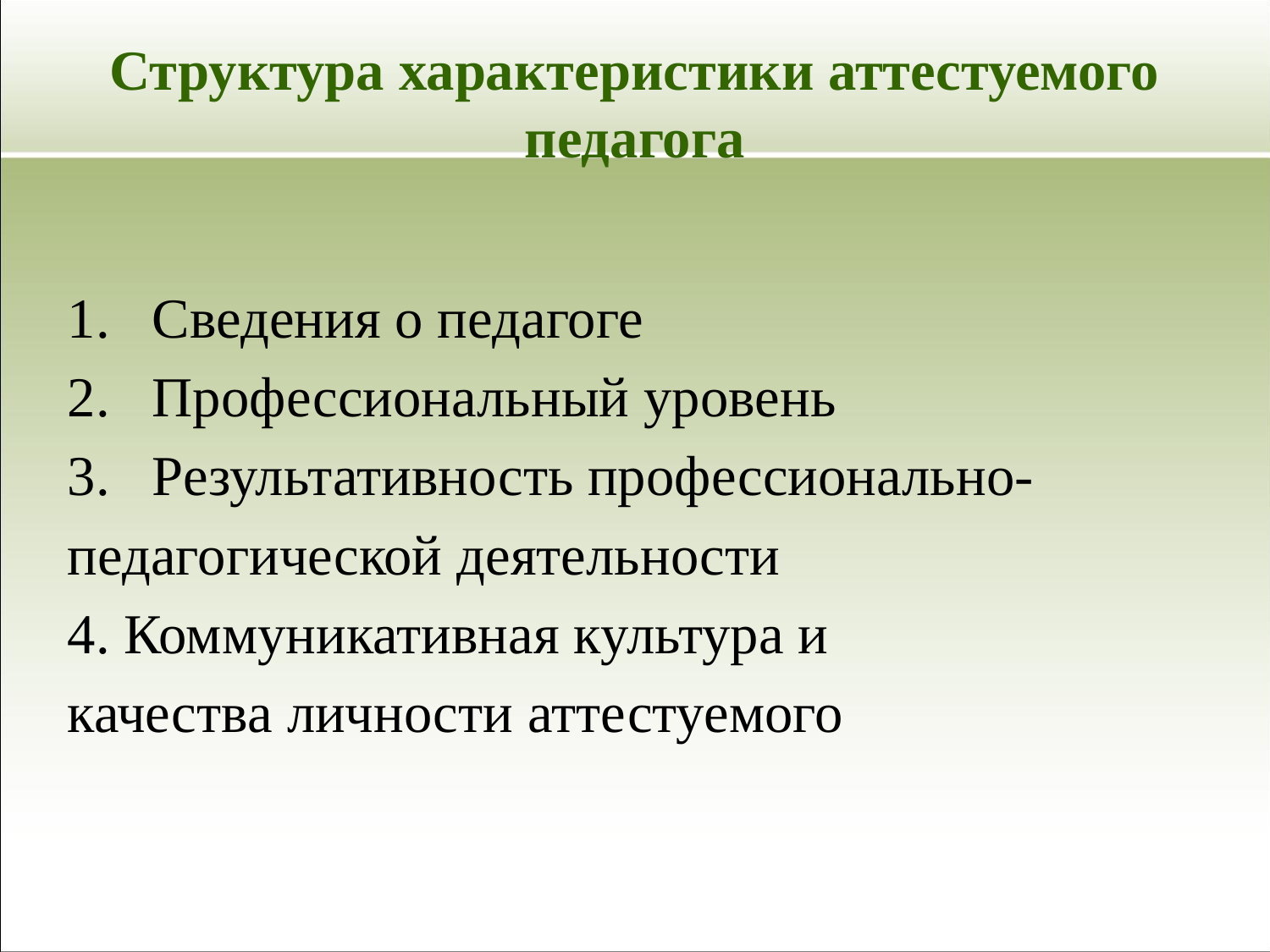

# Структура характеристики аттестуемого педагога
Сведения о педагоге
Профессиональный уровень
Результативность профессионально-
педагогической деятельности
4. Коммуникативная культура и
качества личности аттестуемого